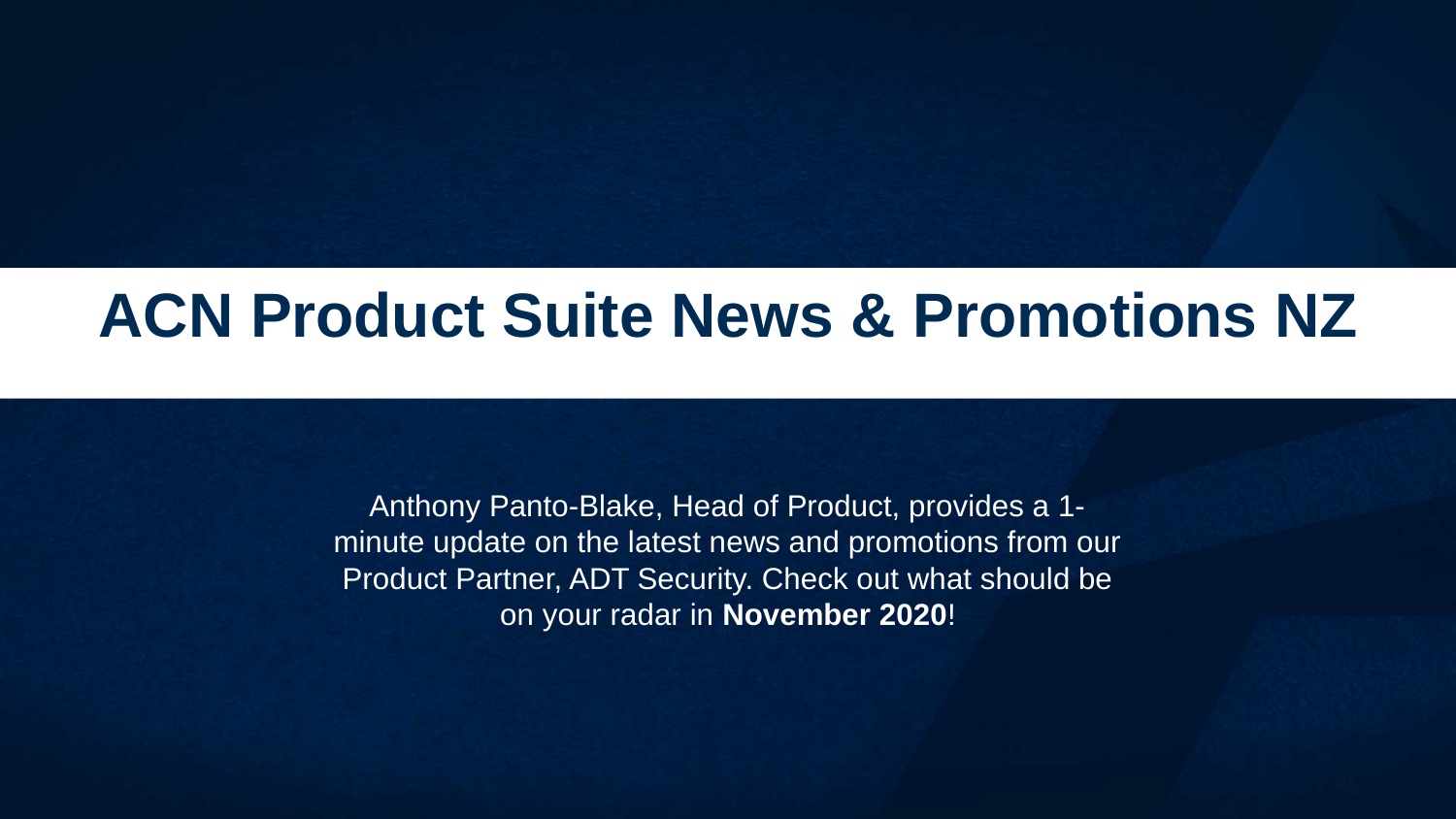

# ACN Product Suite News & Promotions NZ
Anthony Panto-Blake, Head of Product, provides a 1-minute update on the latest news and promotions from our Product Partner, ADT Security. Check out what should be on your radar in November 2020!